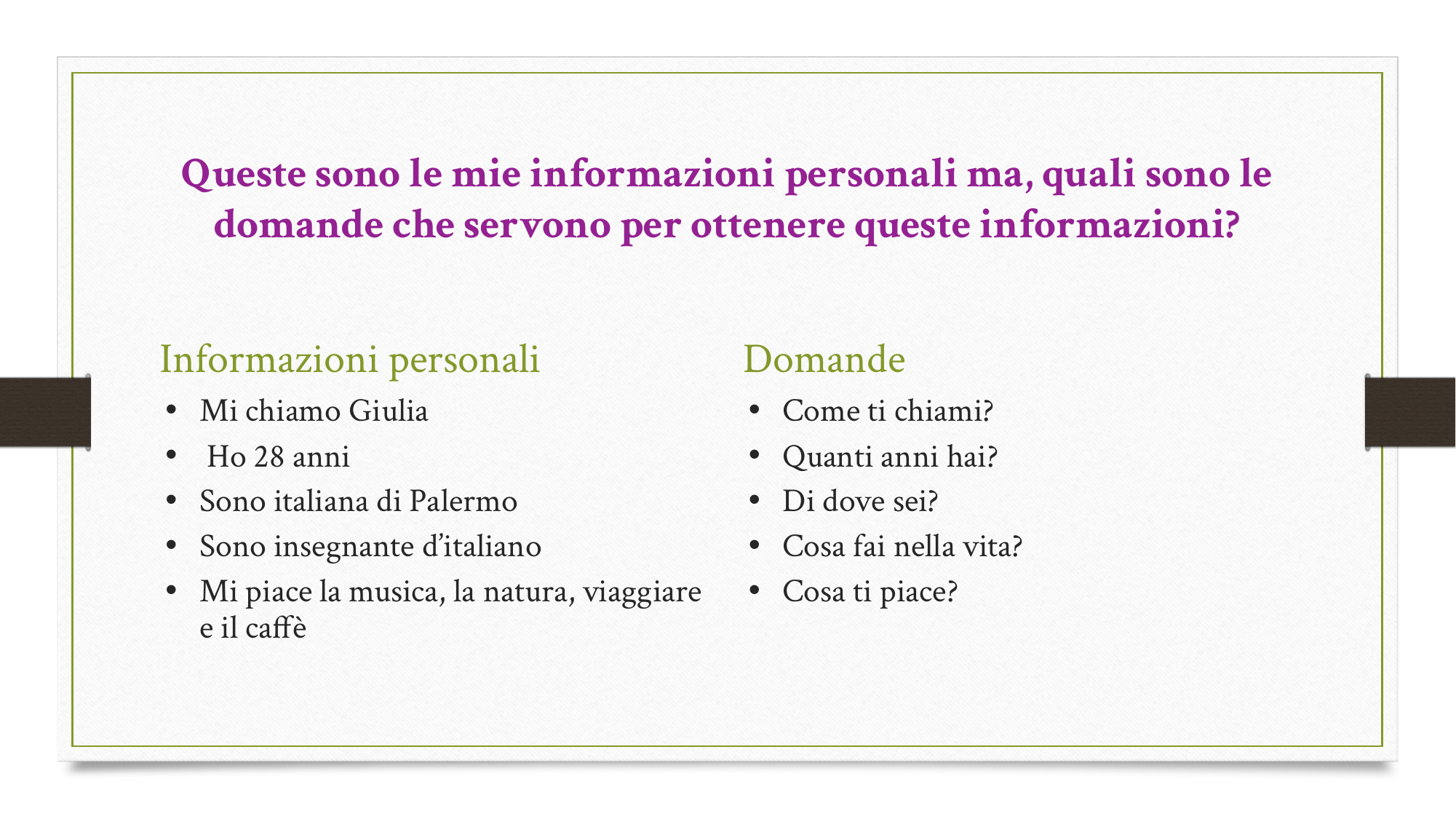

# Queste sono le mie informazioni personali ma, quali sono le domande che servono per ottenere queste informazioni?
Informazioni personali
Domande
Mi chiamo Giulia
 Ho 28 anni
Sono italiana di Palermo
Sono insegnante d’italiano
Mi piace la musica, la natura, viaggiare e il caffè
Come ti chiami?
Quanti anni hai?
Di dove sei?
Cosa fai nella vita?
Cosa ti piace?